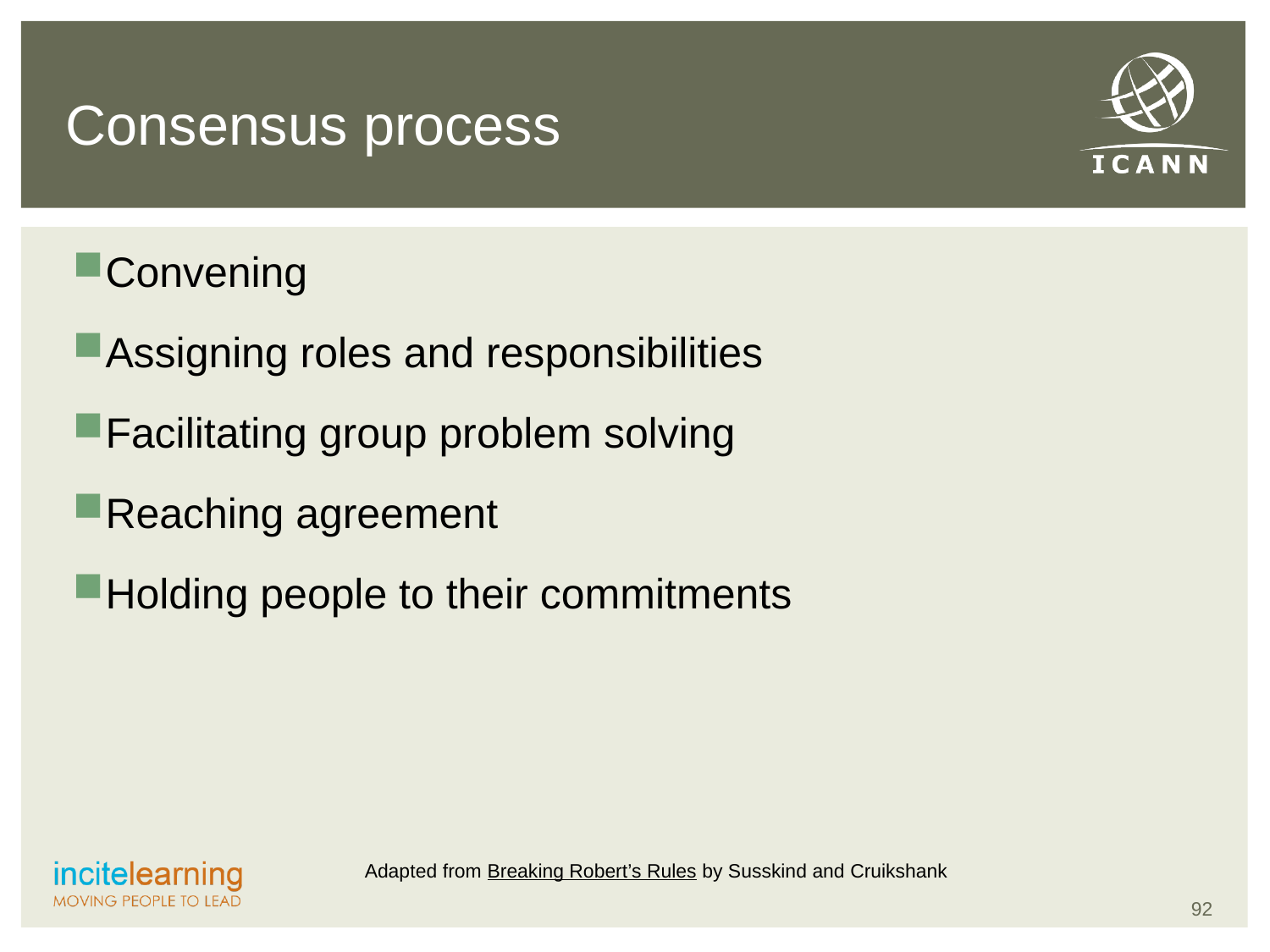

# Consensus process
Convening
Assigning roles and responsibilities
Facilitating group problem solving
Reaching agreement
Holding people to their commitments
Adapted from Breaking Robert’s Rules by Susskind and Cruikshank
92